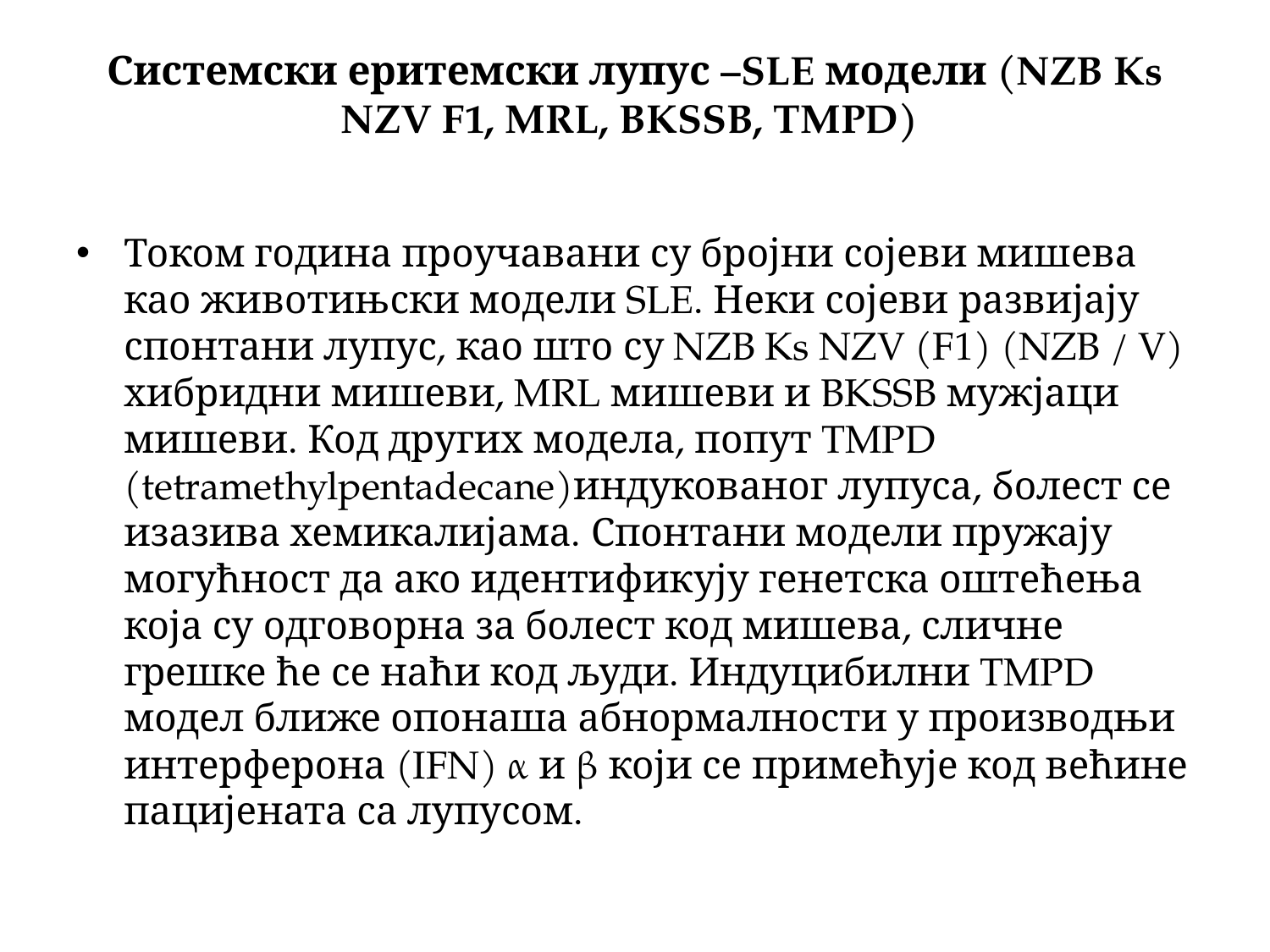

# Системски еритемски лупус –SLE модели (NZB Ks NZV F1, MRL, BKSSB, TMPD)
Током година проучавани су бројни сојеви мишева као животињски модели SLE. Неки сојеви развијају спонтани лупус, као што су NZB Ks NZV (F1) (NZB / V) хибридни мишеви, MRL мишеви и BKSSB мужјаци мишеви. Код других модела, попут TMPD (tetramethylpentadecane)индукованог лупуса, болест се изазива хемикалијама. Спонтани модели пружају могућност да ако идентификују генетска оштећења која су одговорна за болест код мишева, сличне грешке ће се наћи код људи. Индуцибилни TMPD модел ближе опонаша абнормалности у производњи интерферона (IFN) α и β који се примећује код већине пацијената са лупусом.